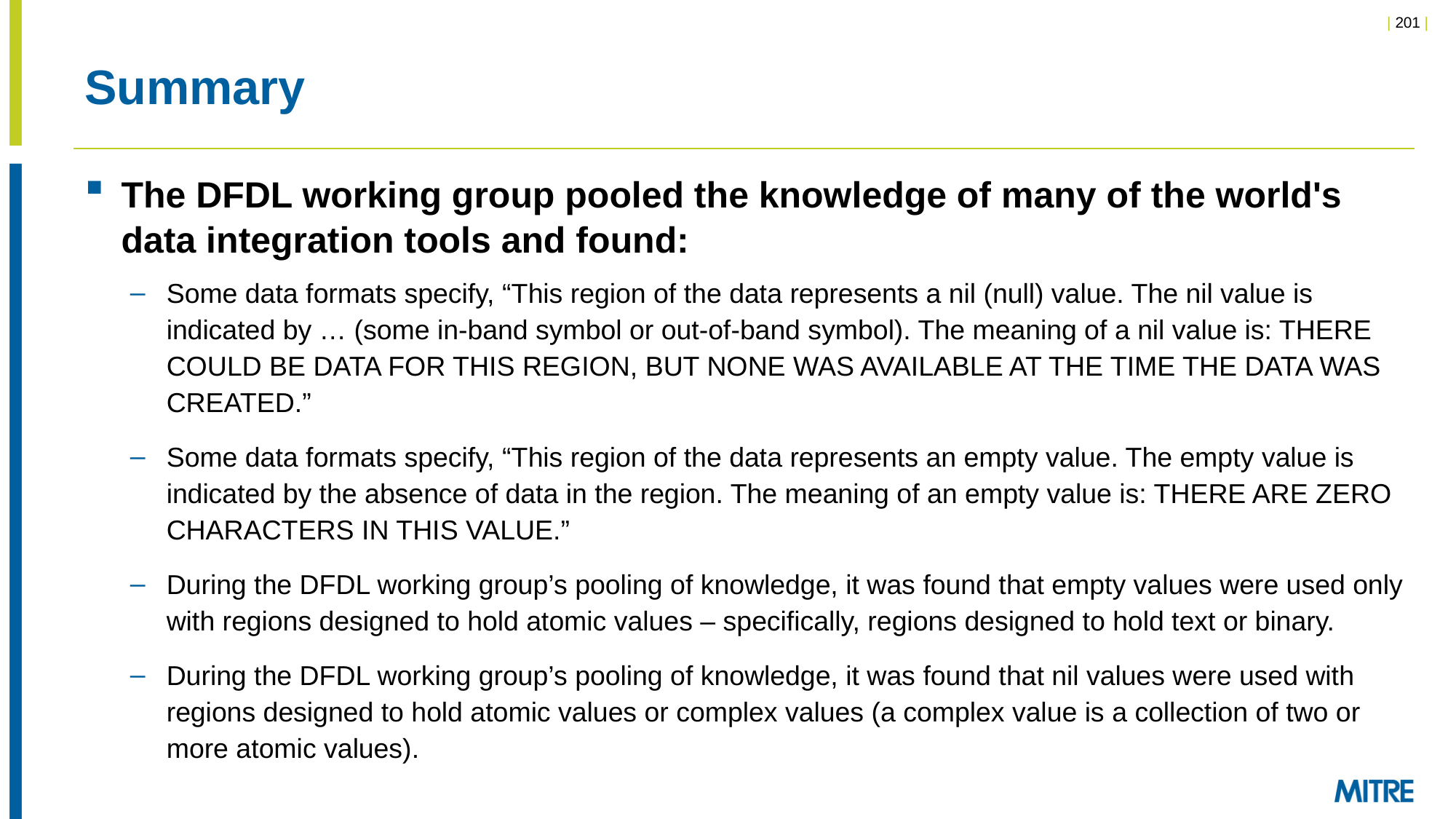

# Summary
The DFDL working group pooled the knowledge of many of the world's data integration tools and found:
Some data formats specify, “This region of the data represents a nil (null) value. The nil value is indicated by … (some in-band symbol or out-of-band symbol). The meaning of a nil value is: THERE COULD BE DATA FOR THIS REGION, BUT NONE WAS AVAILABLE AT THE TIME THE DATA WAS CREATED.”
Some data formats specify, “This region of the data represents an empty value. The empty value is indicated by the absence of data in the region. The meaning of an empty value is: THERE ARE ZERO CHARACTERS IN THIS VALUE.”
During the DFDL working group’s pooling of knowledge, it was found that empty values were used only with regions designed to hold atomic values – specifically, regions designed to hold text or binary.
During the DFDL working group’s pooling of knowledge, it was found that nil values were used with regions designed to hold atomic values or complex values (a complex value is a collection of two or more atomic values).